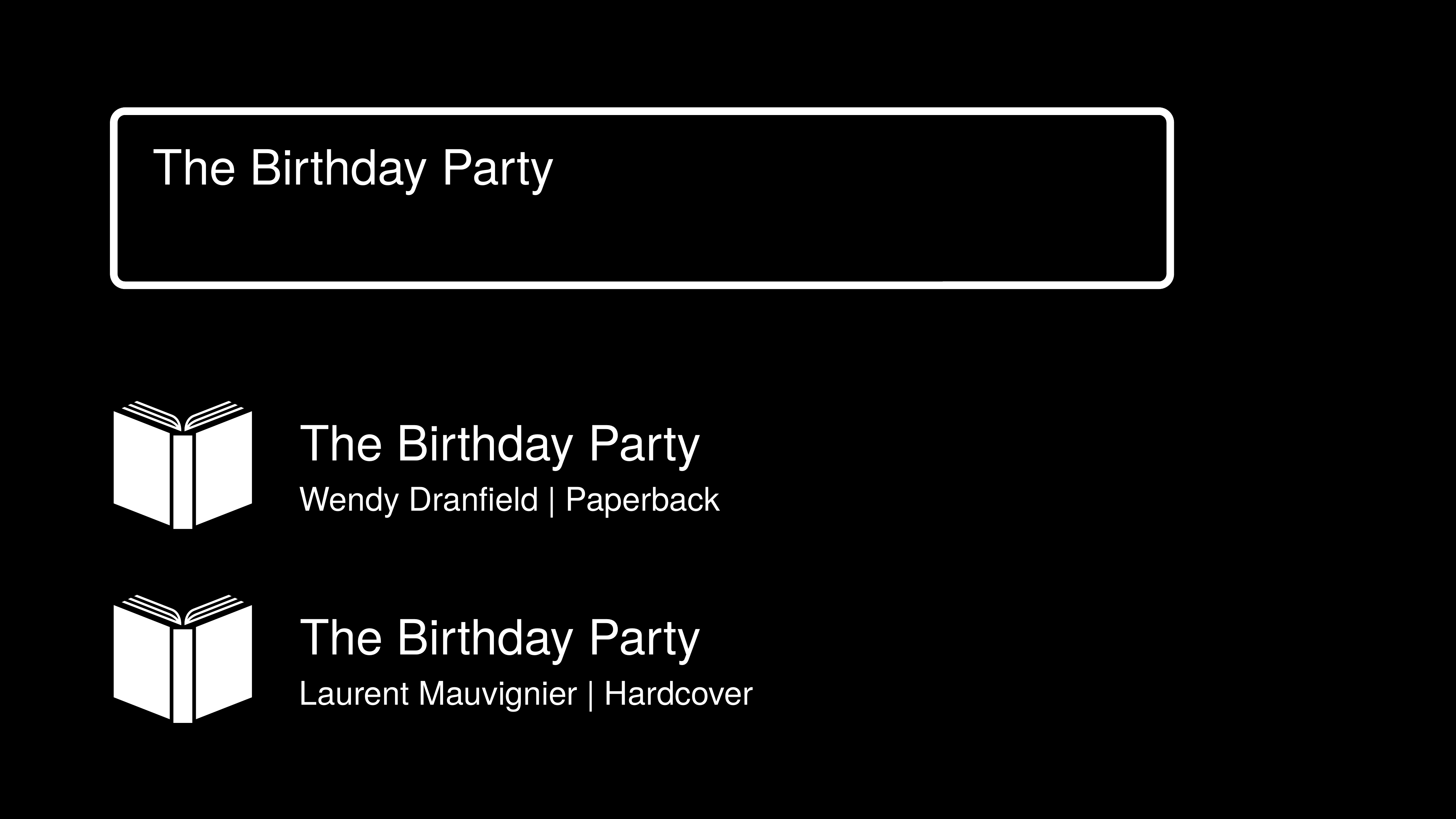

The Birthday Party

The Birthday Party
Wendy Dranfield | Paperback

The Birthday Party
Laurent Mauvignier | Hardcover